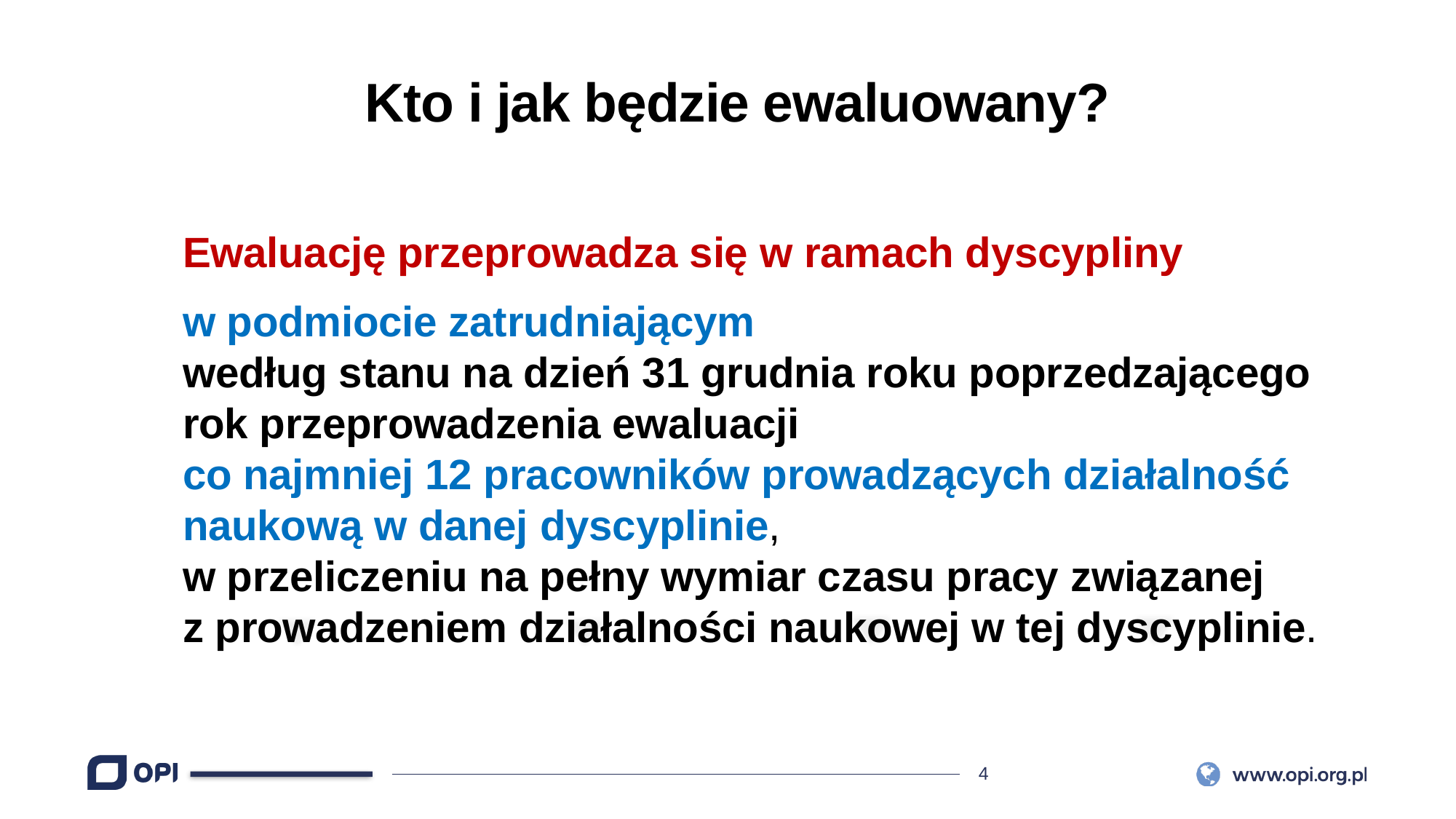

Kto i jak będzie ewaluowany?

Ewaluację przeprowadza się w ramach dyscypliny
w podmiocie zatrudniającym
według stanu na dzień 31 grudnia roku poprzedzającego rok przeprowadzenia ewaluacji
co najmniej 12 pracowników prowadzących działalność naukową w danej dyscyplinie,
w przeliczeniu na pełny wymiar czasu pracy związanej
z prowadzeniem działalności naukowej w tej dyscyplinie.
01
02
03

INFOGRAPHIC
INFOGRAPHIC